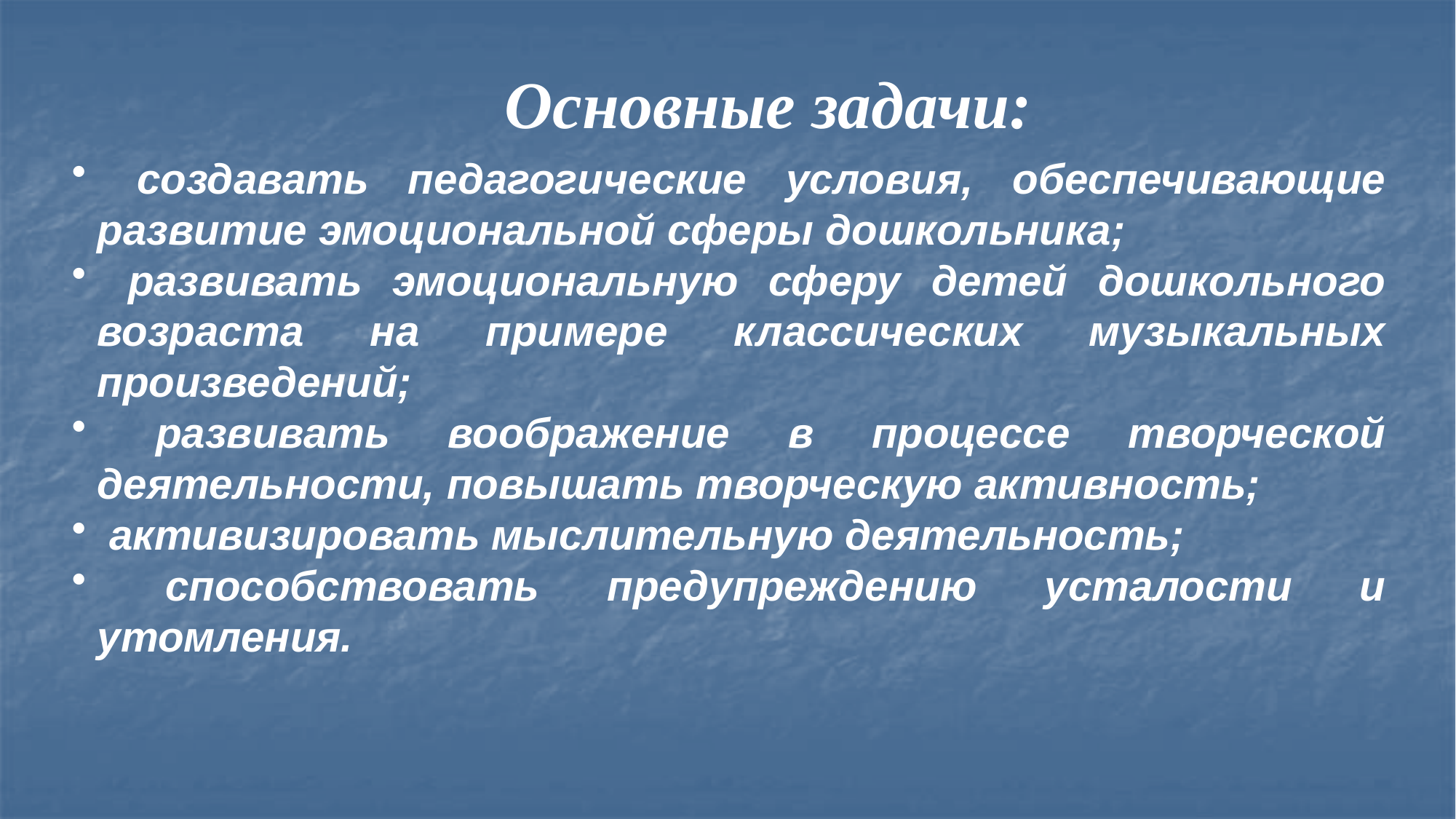

Основные задачи:
 создавать педагогические условия, обеспечивающие развитие эмоциональной сферы дошкольника;
 развивать эмоциональную сферу детей дошкольного возраста на примере классических музыкальных произведений;
 развивать воображение в процессе творческой деятельности, повышать творческую активность;
 активизировать мыслительную деятельность;
 способствовать предупреждению усталости и утомления.